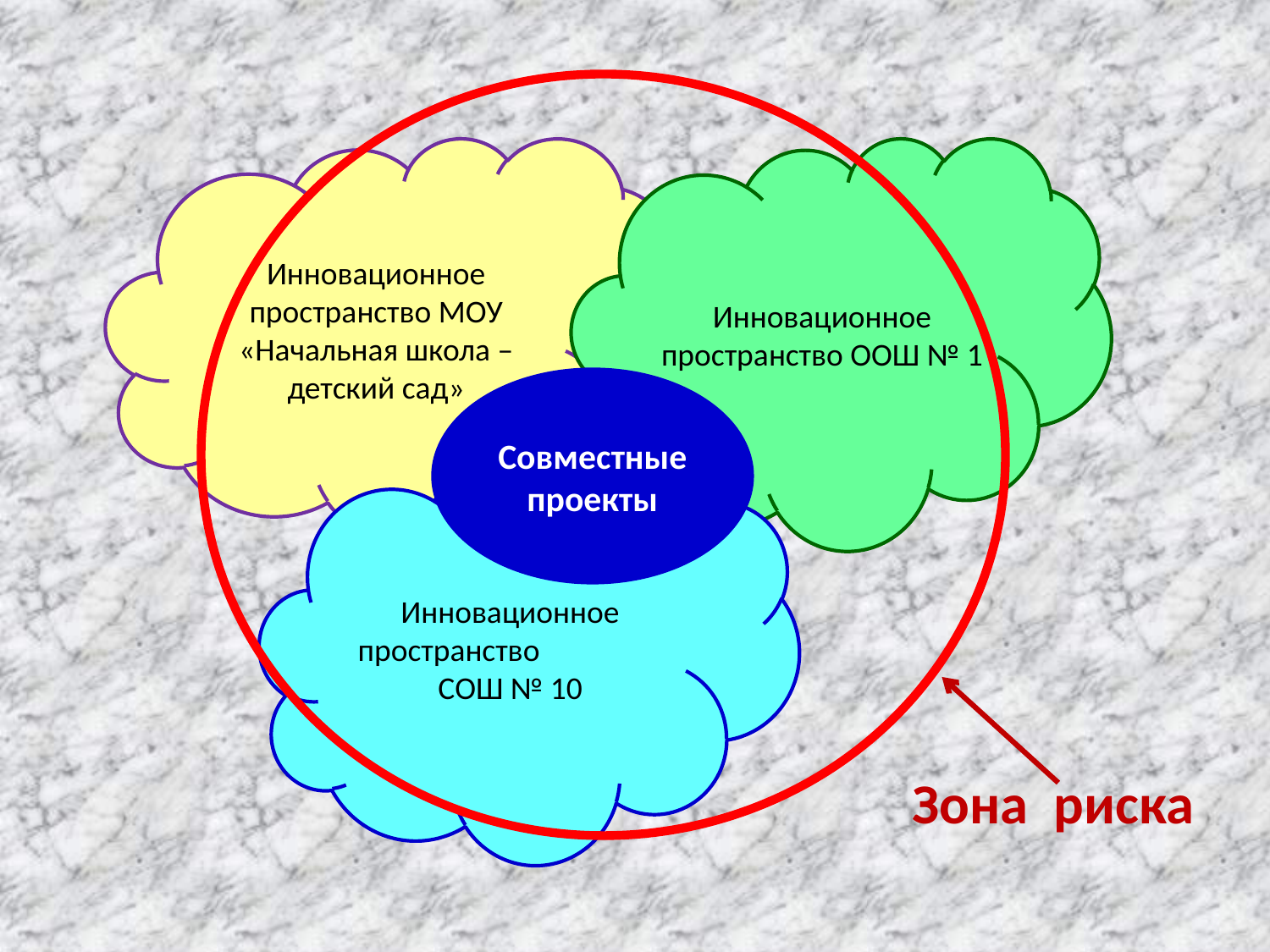

Инновационное пространство МОУ «Начальная школа – детский сад»
Инновационное пространство ООШ № 1
Совместные проекты

Инновационное пространство                  СОШ № 10
Зона  риска